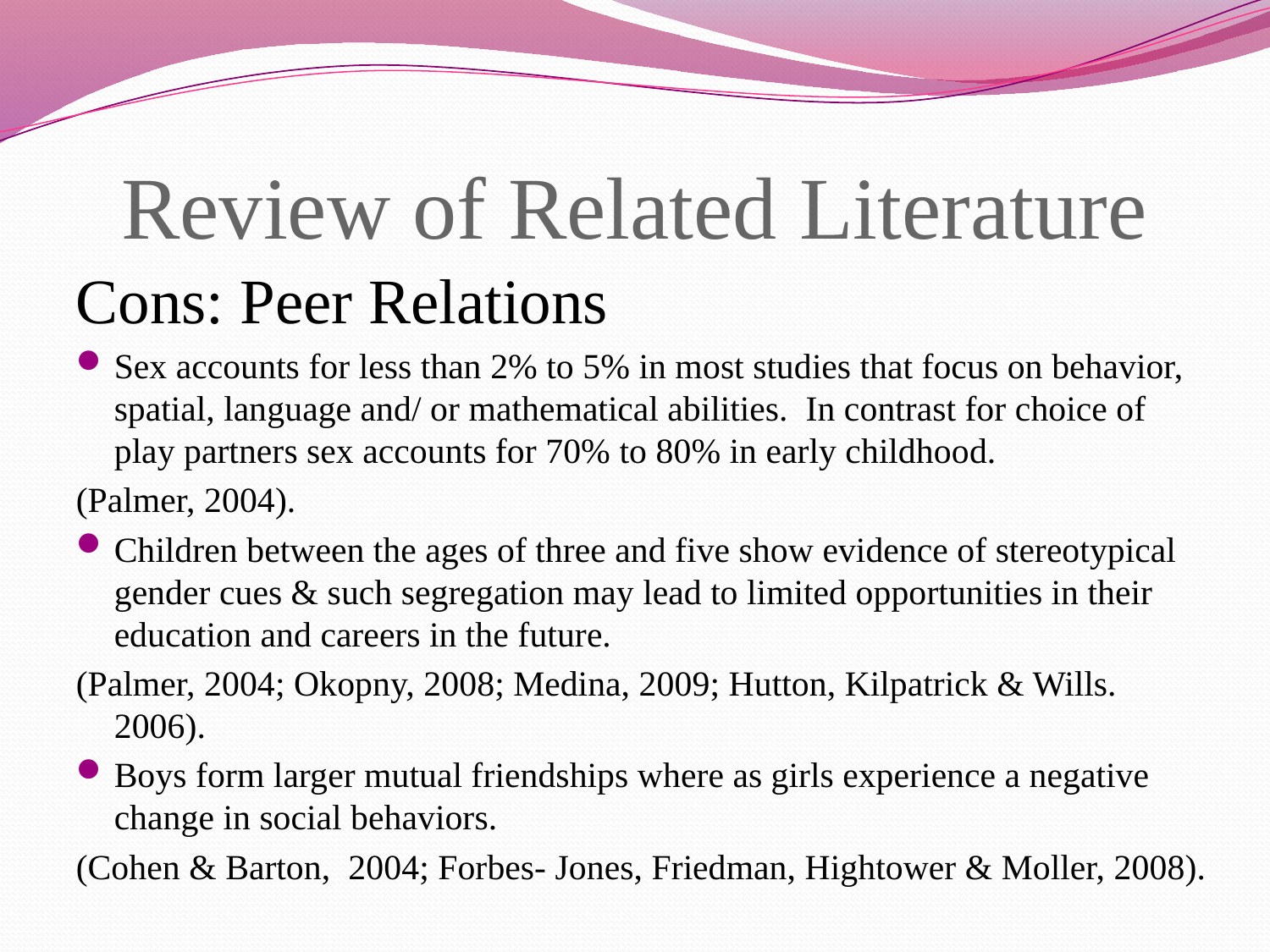

# Review of Related Literature
Cons: Peer Relations
Sex accounts for less than 2% to 5% in most studies that focus on behavior, spatial, language and/ or mathematical abilities.  In contrast for choice of play partners sex accounts for 70% to 80% in early childhood.
(Palmer, 2004).
Children between the ages of three and five show evidence of stereotypical gender cues & such segregation may lead to limited opportunities in their education and careers in the future.
(Palmer, 2004; Okopny, 2008; Medina, 2009; Hutton, Kilpatrick & Wills. 2006).
Boys form larger mutual friendships where as girls experience a negative change in social behaviors.
(Cohen & Barton,  2004; Forbes- Jones, Friedman, Hightower & Moller, 2008).